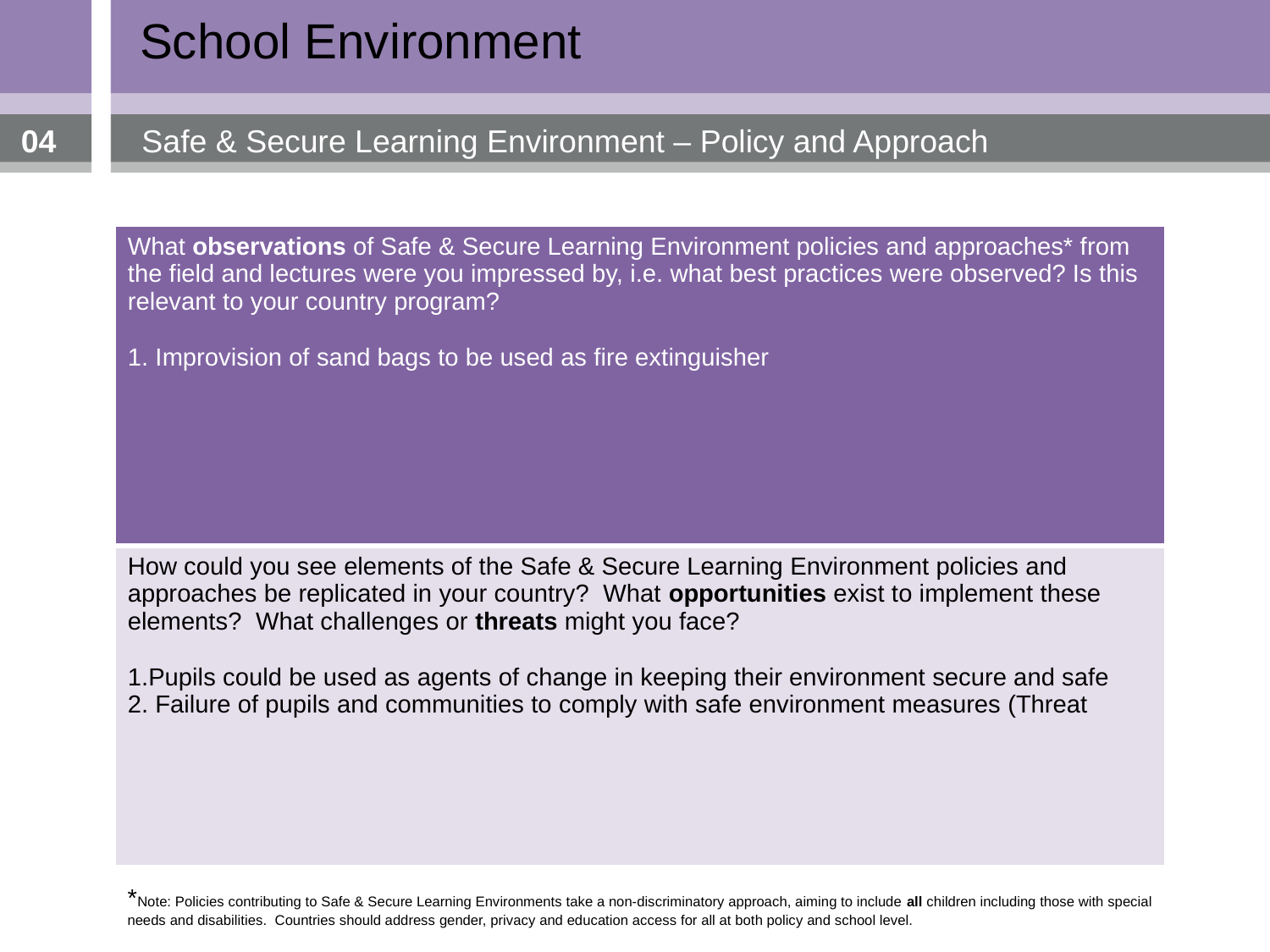

School Environment

04
Safe & Secure Learning Environment – Policy and Approach
| What observations of Safe & Secure Learning Environment policies and approaches\* from the field and lectures were you impressed by, i.e. what best practices were observed? Is this relevant to your country program? 1. Improvision of sand bags to be used as fire extinguisher |
| --- |
| How could you see elements of the Safe & Secure Learning Environment policies and approaches be replicated in your country? What opportunities exist to implement these elements? What challenges or threats might you face? 1.Pupils could be used as agents of change in keeping their environment secure and safe 2. Failure of pupils and communities to comply with safe environment measures (Threat |
*Note: Policies contributing to Safe & Secure Learning Environments take a non-discriminatory approach, aiming to include all children including those with special needs and disabilities.  Countries should address gender, privacy and education access for all at both policy and school level.